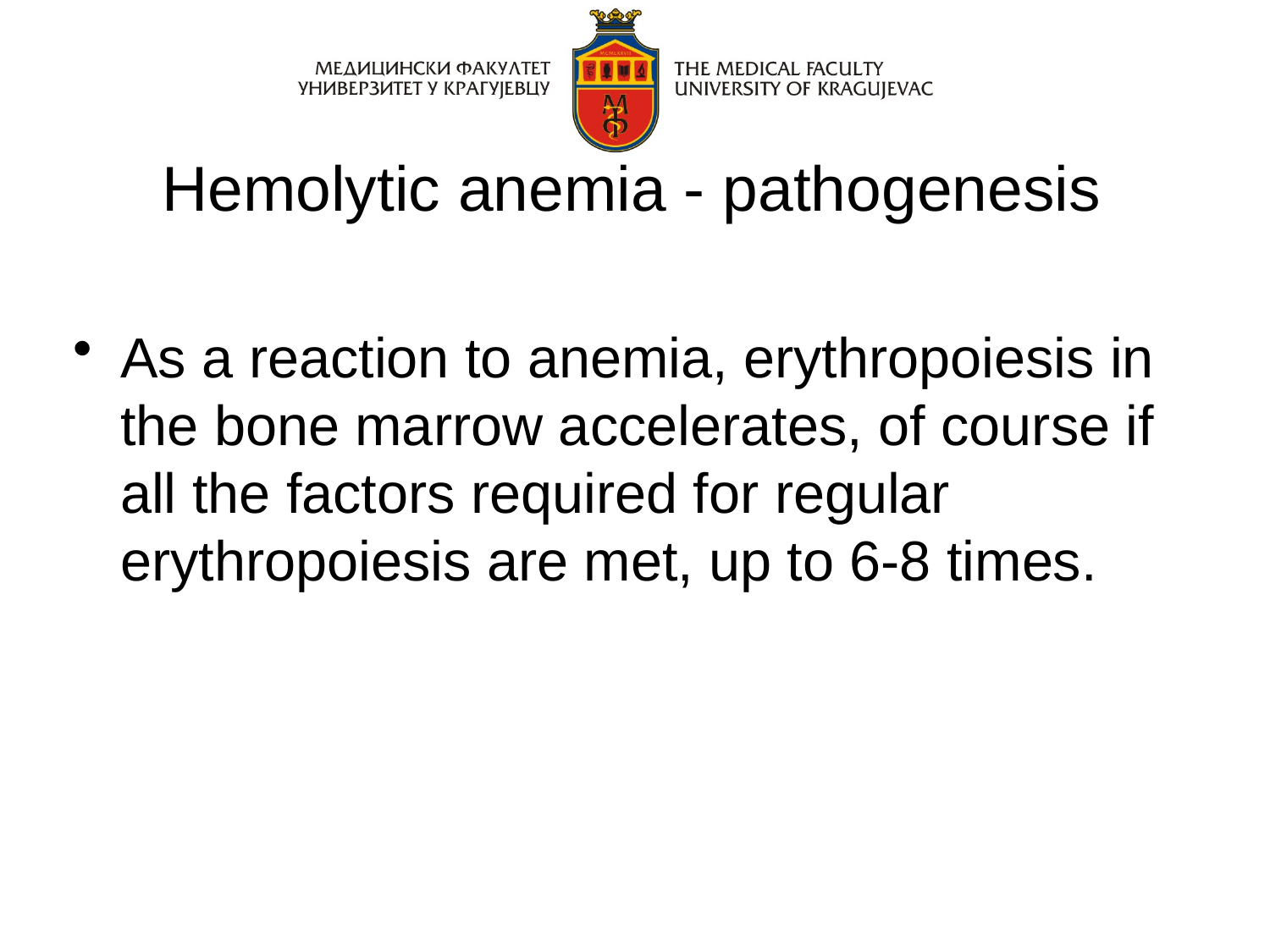

# Hemolytic anemia - pathogenesis

As a reaction to anemia, erythropoiesis in the bone marrow accelerates, of course if all the factors required for regular erythropoiesis are met, up to 6-8 times.